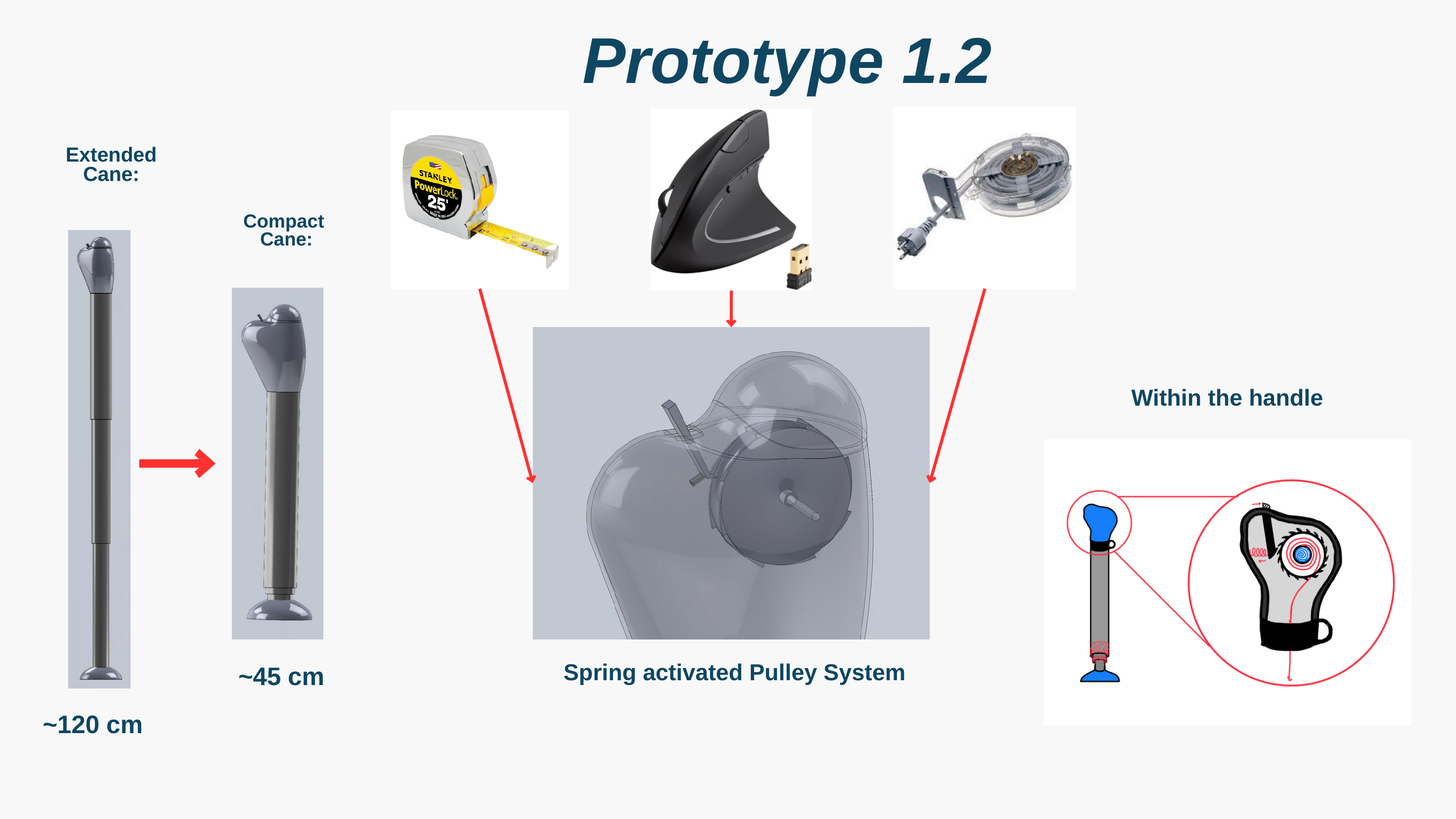

Prototype 1.2

Extended Cane:
Compact
Cane:

Within the handle

Spring activated Pulley System
~45 cm
~120 cm